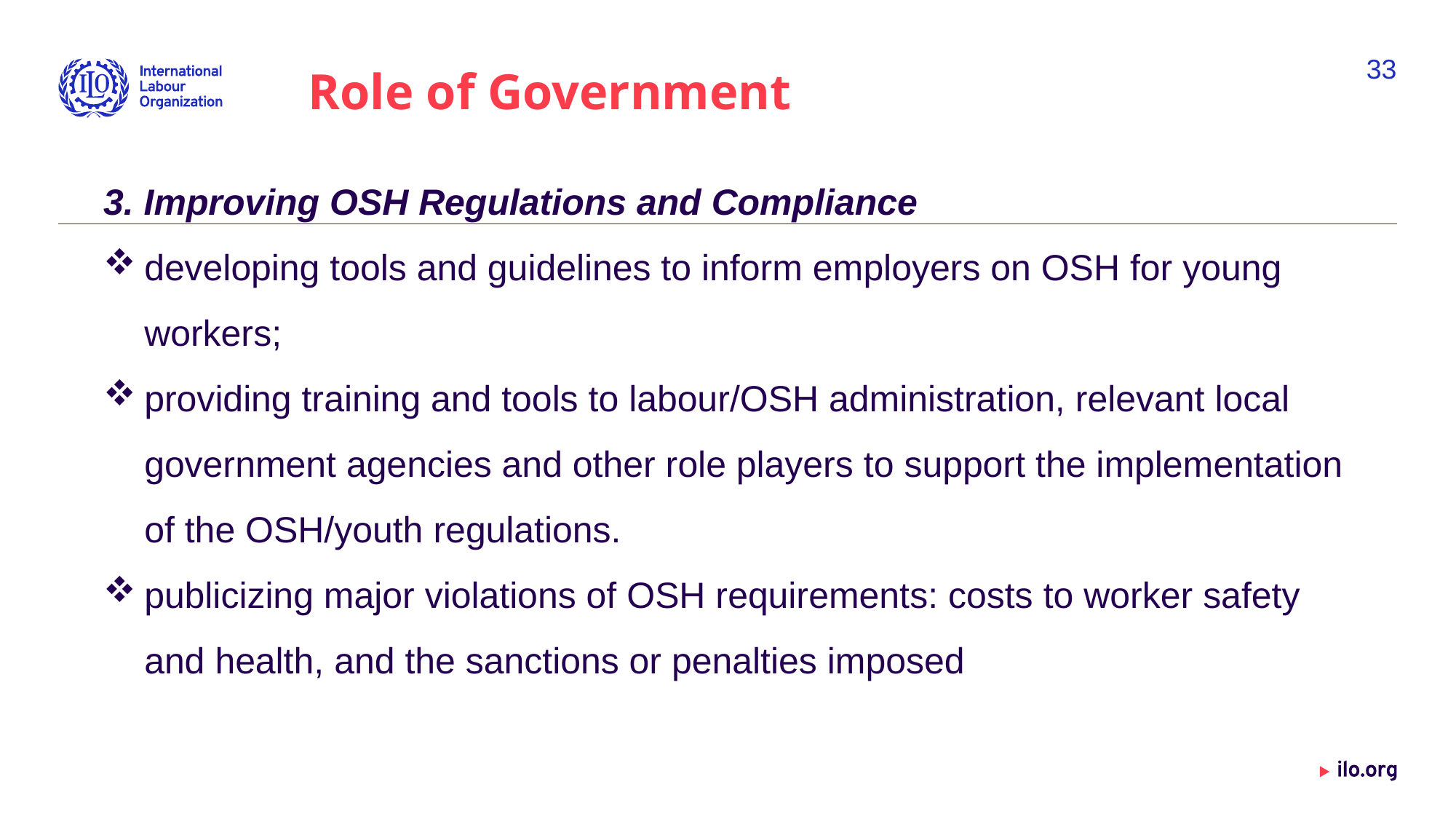

33
Role of Government
3. Improving OSH Regulations and Compliance
developing tools and guidelines to inform employers on OSH for young workers;
providing training and tools to labour/OSH administration, relevant local government agencies and other role players to support the implementation of the OSH/youth regulations.
publicizing major violations of OSH requirements: costs to worker safety and health, and the sanctions or penalties imposed

Date: Monday / 01 / October / 2019